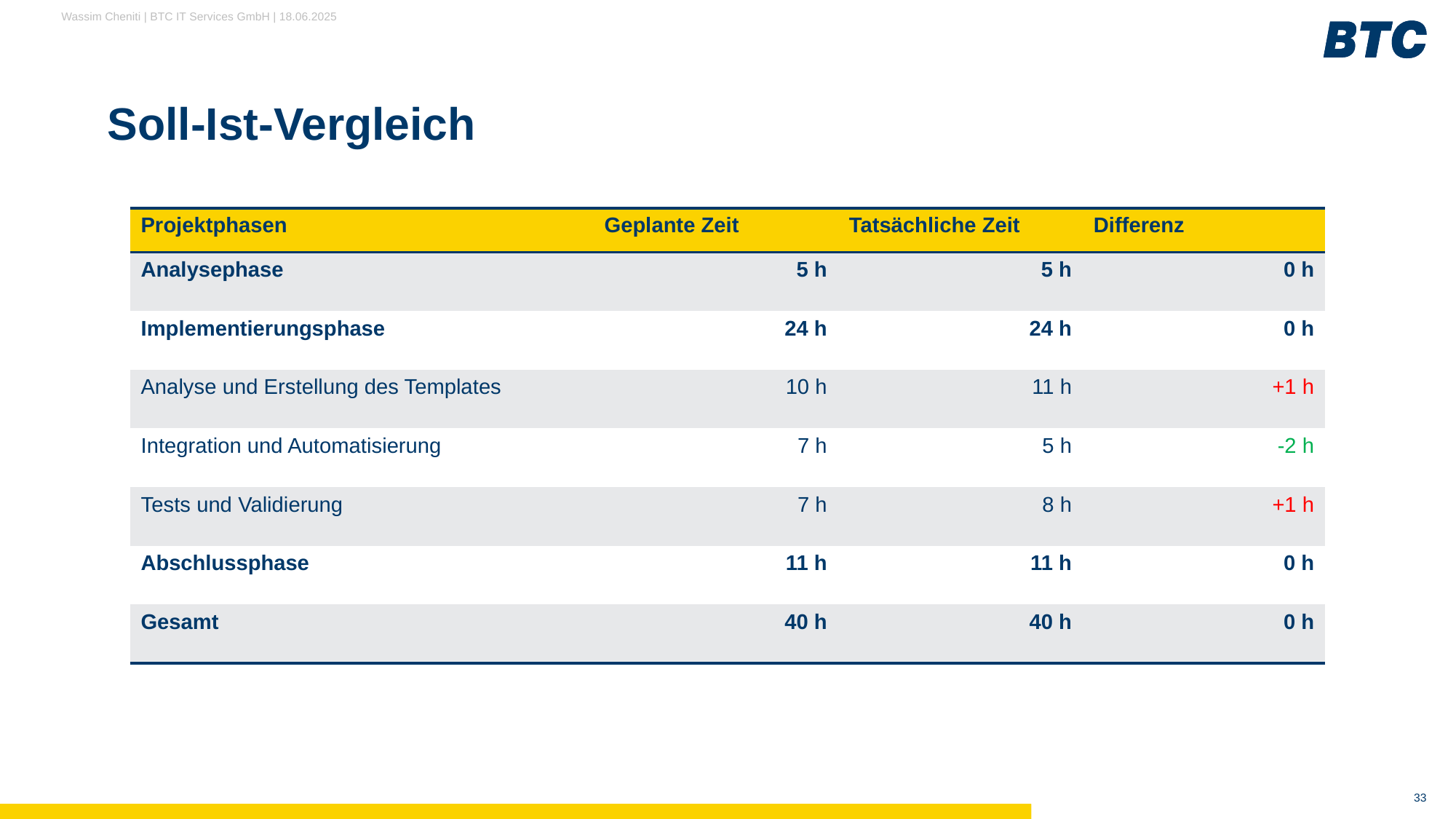

Wassim Cheniti | BTC IT Services GmbH | 18.06.2025
# Soll-Ist-Vergleich
| Projektphasen | Geplante Zeit | Tatsächliche Zeit | Differenz |
| --- | --- | --- | --- |
| Analysephase | 5 h | 5 h | 0 h |
| Implementierungsphase | 24 h | 24 h | 0 h |
| Analyse und Erstellung des Templates | 10 h | 11 h | +1 h |
| Integration und Automatisierung | 7 h | 5 h | -2 h |
| Tests und Validierung | 7 h | 8 h | +1 h |
| Abschlussphase | 11 h | 11 h | 0 h |
| Gesamt | 40 h | 40 h | 0 h |
33